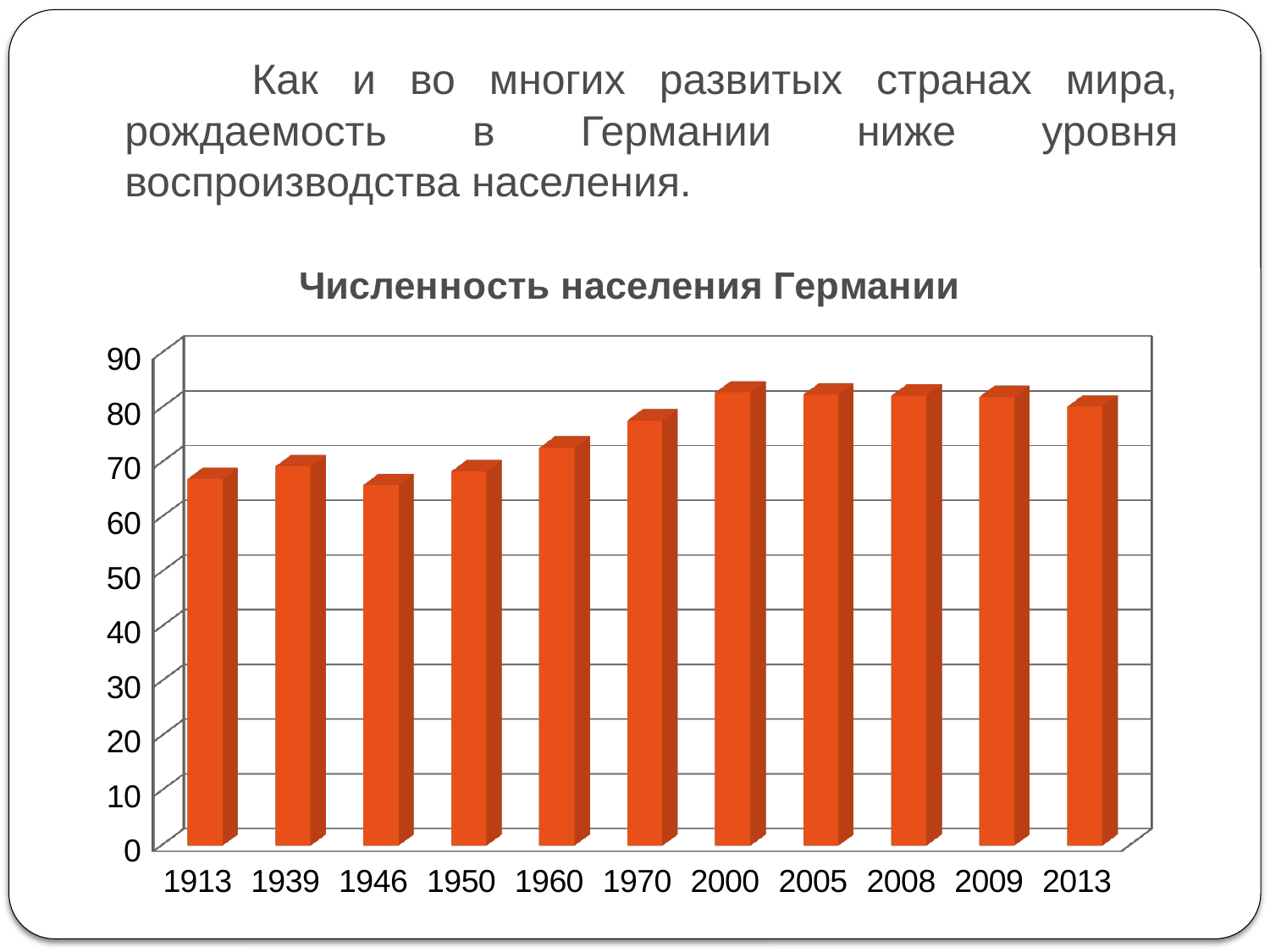

Как и во многих развитых странах мира, рождаемость в Германии ниже уровня воспроизводства населения.

[unsupported chart]